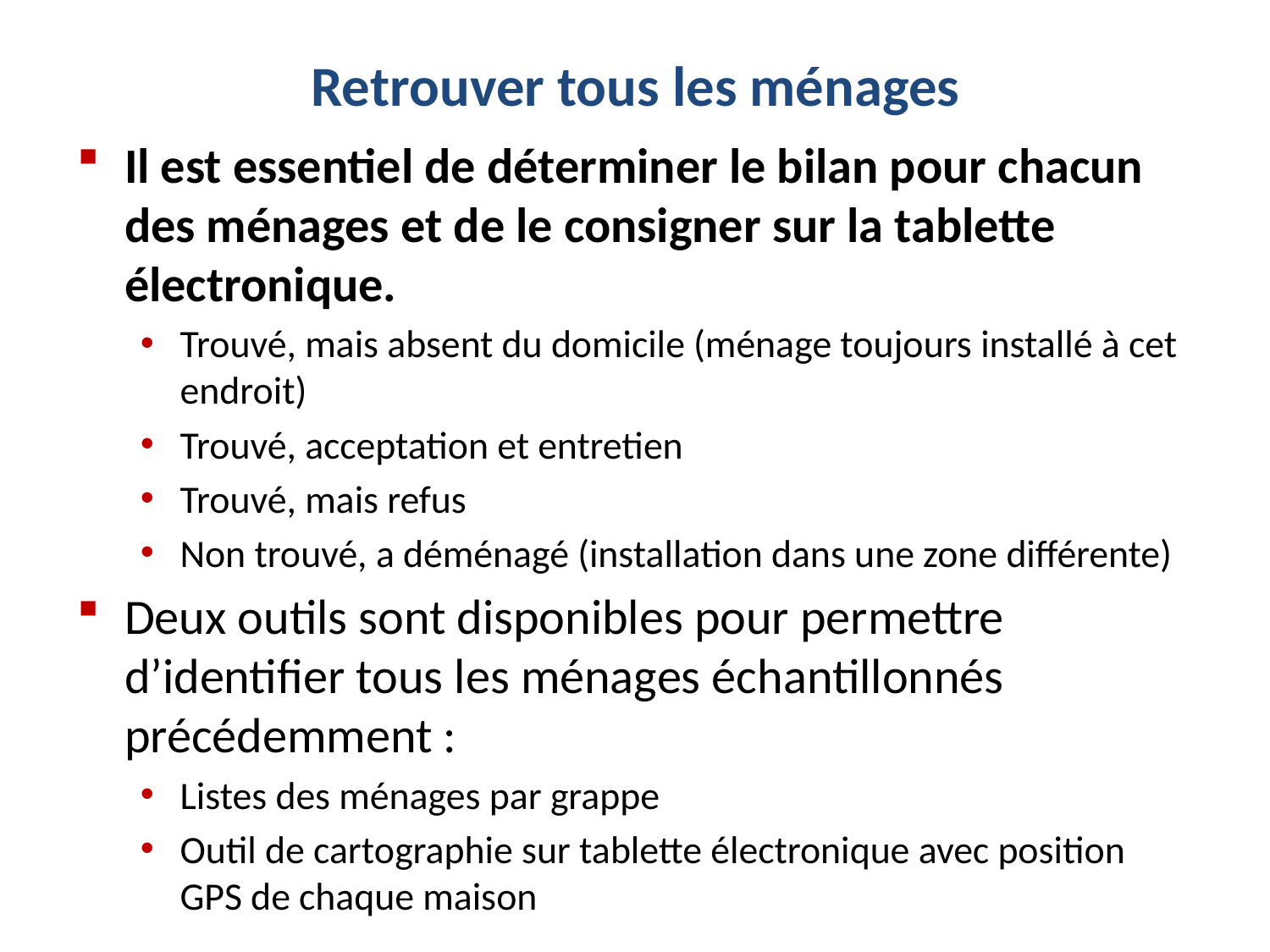

Retrouver tous les ménages
Il est essentiel de déterminer le bilan pour chacun des ménages et de le consigner sur la tablette électronique.
Trouvé, mais absent du domicile (ménage toujours installé à cet endroit)
Trouvé, acceptation et entretien
Trouvé, mais refus
Non trouvé, a déménagé (installation dans une zone différente)
Deux outils sont disponibles pour permettre d’identifier tous les ménages échantillonnés précédemment :
Listes des ménages par grappe
Outil de cartographie sur tablette électronique avec position GPS de chaque maison